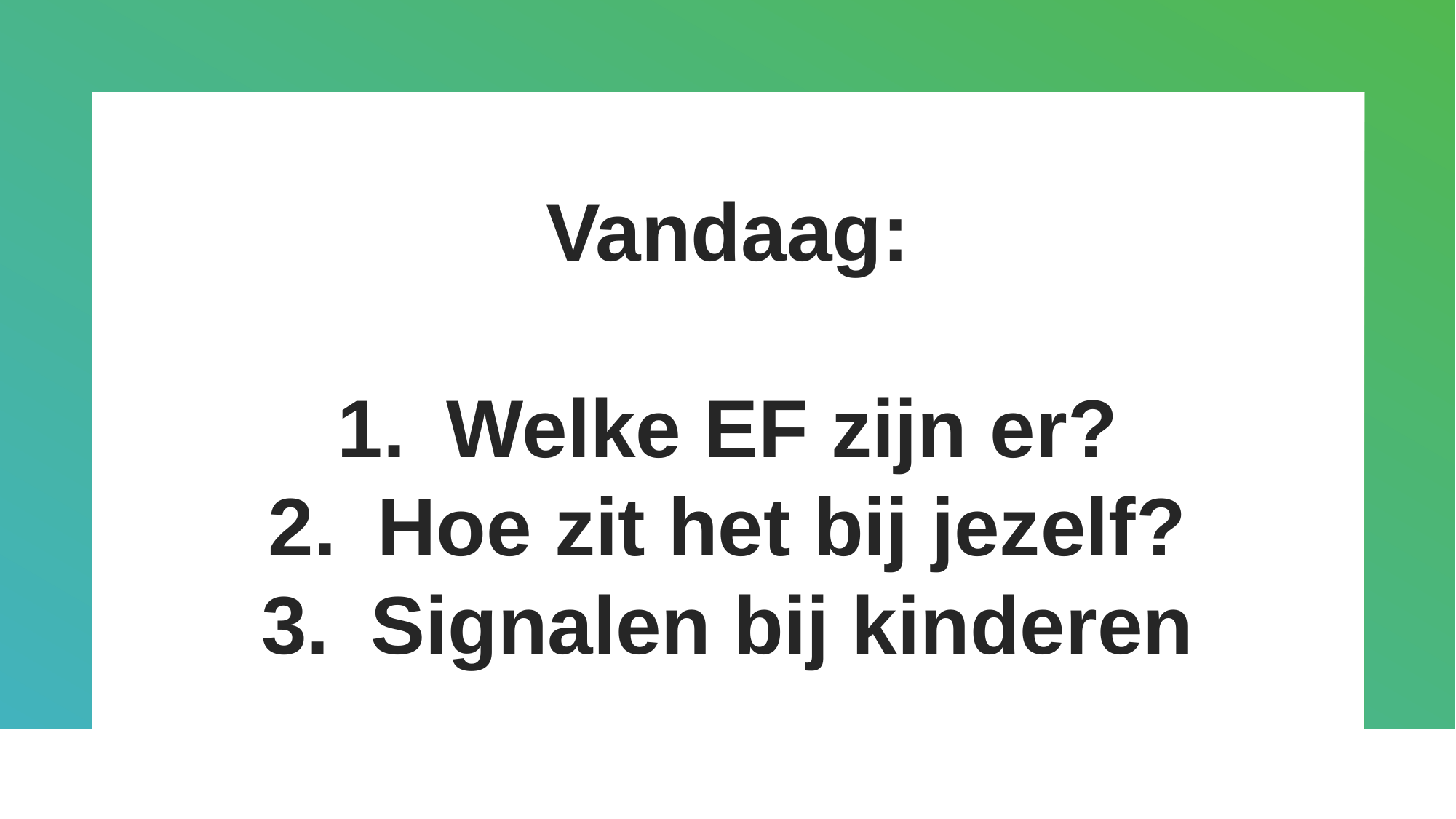

Vandaag:

Welke EF zijn er?
Hoe zit het bij jezelf?
Signalen bij kinderen